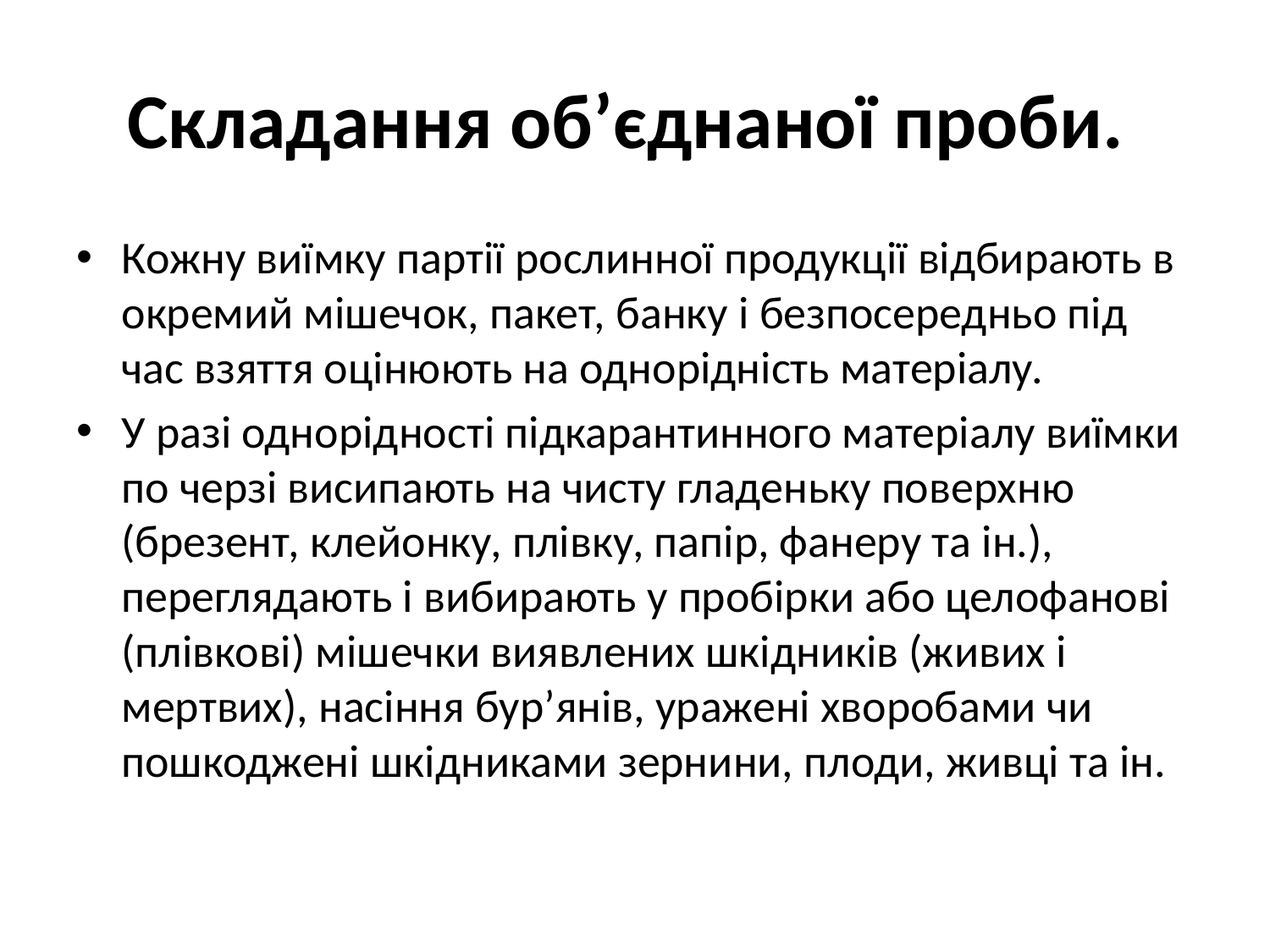

# Складання об’єднаної проби.
Кожну виїмку партії рослинної продукції відбирають в окремий мішечок, пакет, банку і безпосередньо під час взяття оцінюють на однорідність матеріалу.
У разі однорідності підкарантинного матеріалу виїмки по черзі висипають на чисту гладеньку поверхню (брезент, клейонку, плівку, папір, фанеру та ін.), переглядають і вибирають у пробірки або целофанові (плівкові) мішечки виявлених шкідників (живих і мертвих), насіння бур’янів, уражені хворобами чи пошкоджені шкідниками зернини, плоди, живці та ін.